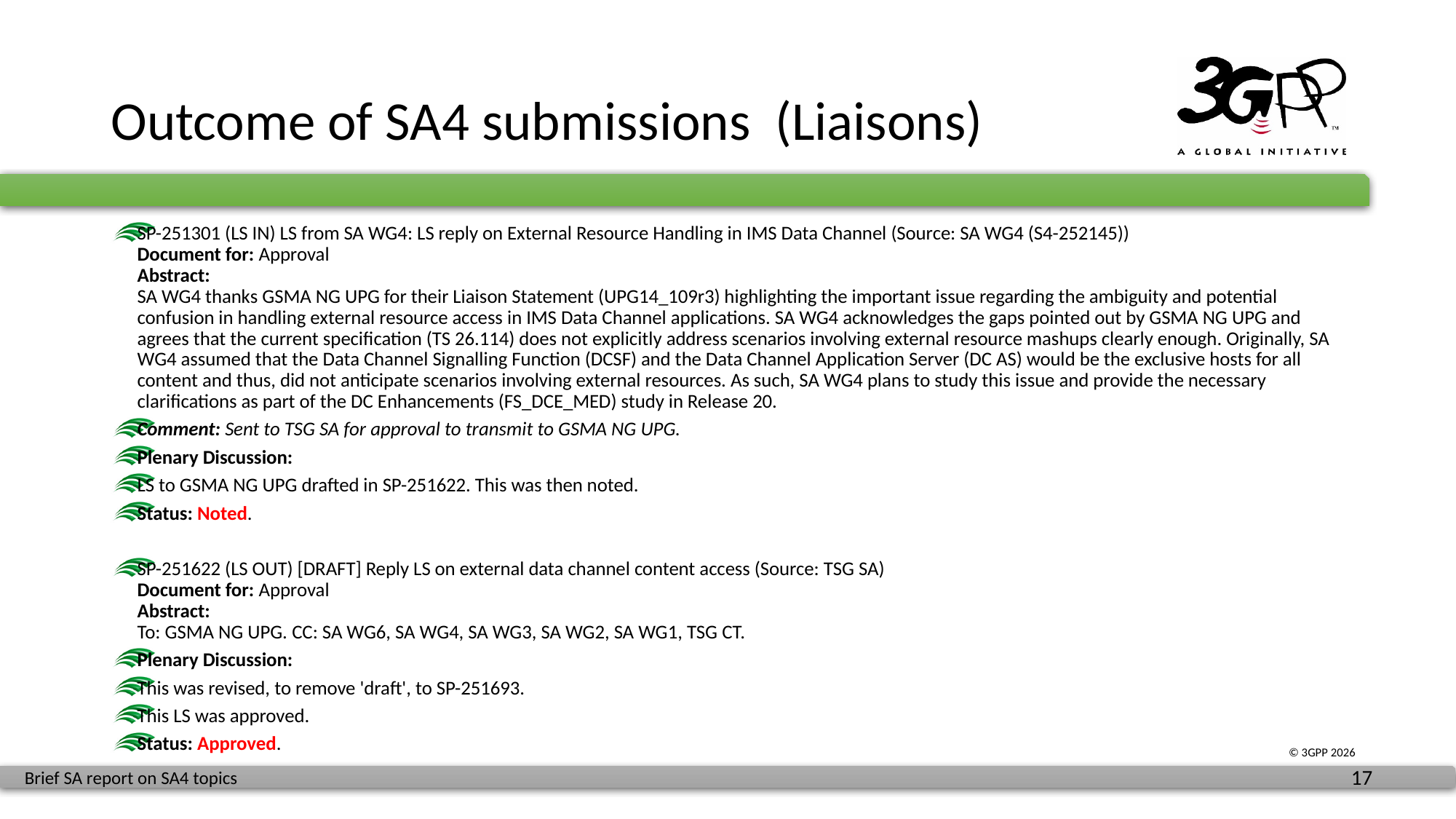

# Outcome of SA4 submissions  (Liaisons)
SP-251301 (LS IN) LS from SA WG4: LS reply on External Resource Handling in IMS Data Channel (Source: SA WG4 (S4-252145))
Document for: Approval
Abstract:
SA WG4 thanks GSMA NG UPG for their Liaison Statement (UPG14_109r3) highlighting the important issue regarding the ambiguity and potential confusion in handling external resource access in IMS Data Channel applications. SA WG4 acknowledges the gaps pointed out by GSMA NG UPG and agrees that the current specification (TS 26.114) does not explicitly address scenarios involving external resource mashups clearly enough. Originally, SA WG4 assumed that the Data Channel Signalling Function (DCSF) and the Data Channel Application Server (DC AS) would be the exclusive hosts for all content and thus, did not anticipate scenarios involving external resources. As such, SA WG4 plans to study this issue and provide the necessary clarifications as part of the DC Enhancements (FS_DCE_MED) study in Release 20.
Comment: Sent to TSG SA for approval to transmit to GSMA NG UPG.
Plenary Discussion:
LS to GSMA NG UPG drafted in SP-251622. This was then noted.
Status: Noted.

SP-251622 (LS OUT) [DRAFT] Reply LS on external data channel content access (Source: TSG SA)
Document for: Approval
Abstract:
To: GSMA NG UPG. CC: SA WG6, SA WG4, SA WG3, SA WG2, SA WG1, TSG CT.
Plenary Discussion:
This was revised, to remove 'draft', to SP-251693.
This LS was approved.
Status: Approved.